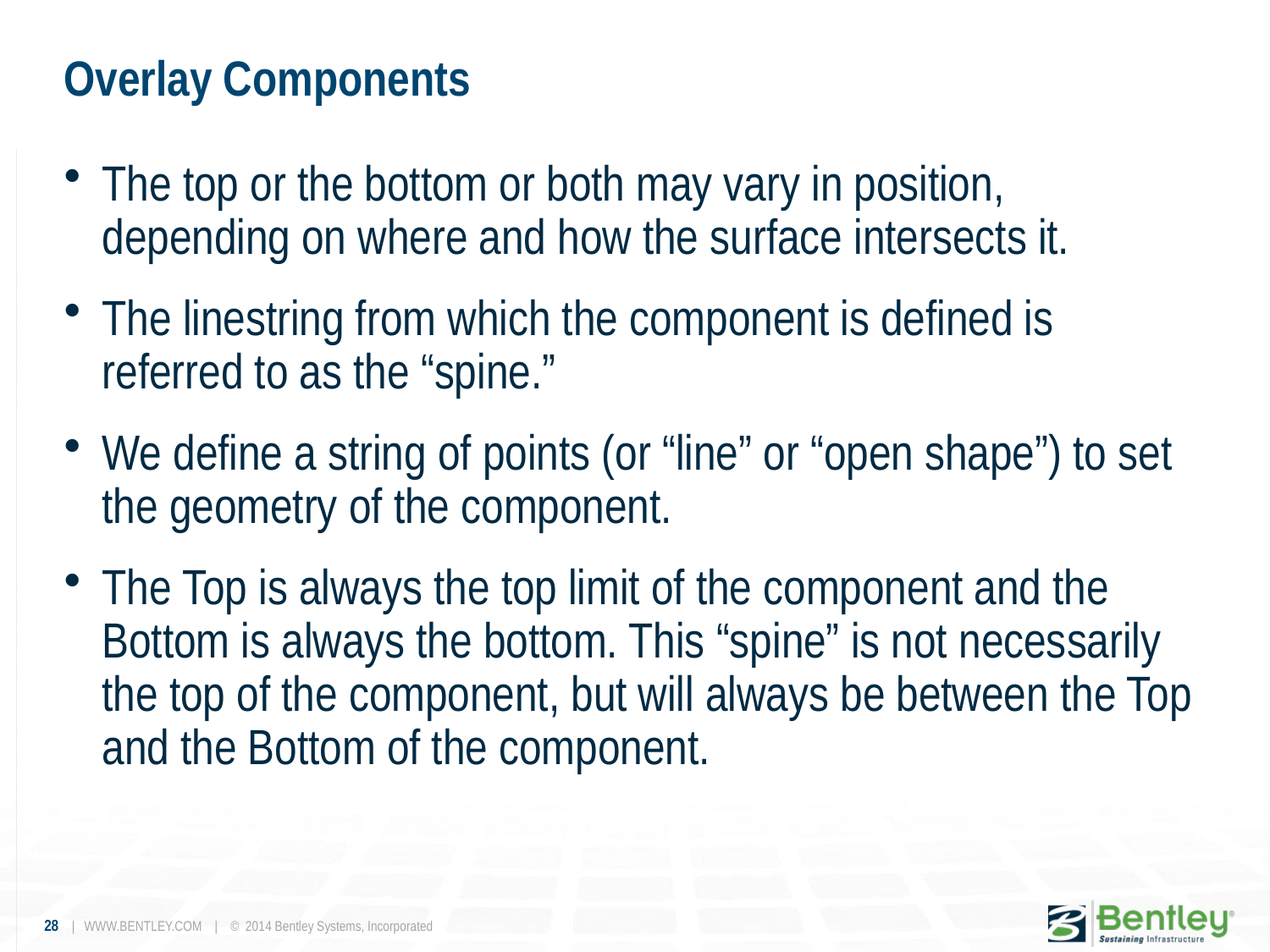

# Overlay Components
The top or the bottom or both may vary in position, depending on where and how the surface intersects it.
The linestring from which the component is defined is referred to as the “spine.”
We define a string of points (or “line” or “open shape”) to set the geometry of the component.
The Top is always the top limit of the component and the Bottom is always the bottom. This “spine” is not necessarily the top of the component, but will always be between the Top and the Bottom of the component.